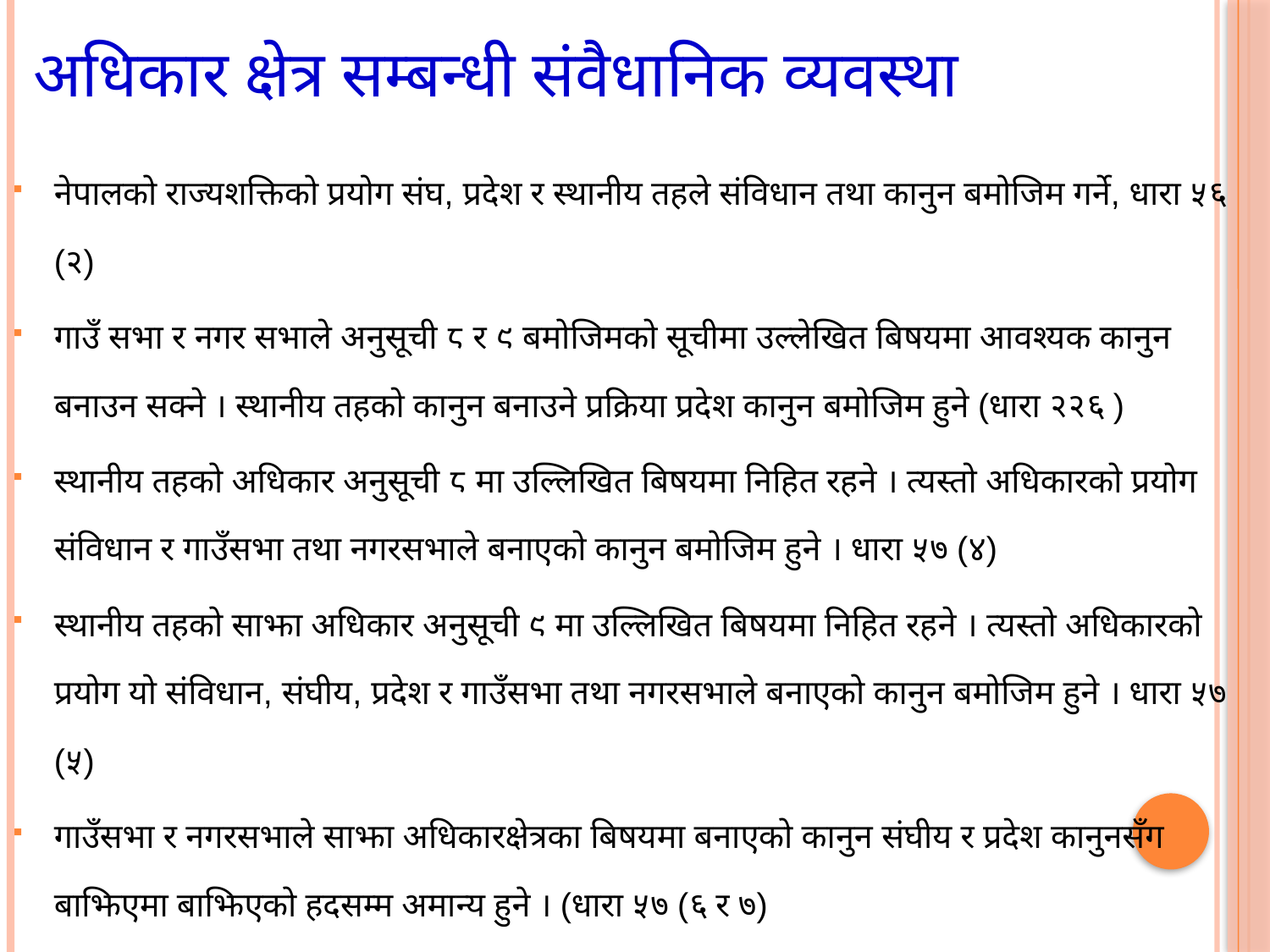

# अधिकार क्षेत्र सम्बन्धी संवैधानिक व्यवस्था
नेपालको राज्यशक्तिको प्रयोग संघ, प्रदेश र स्थानीय तहले संविधान तथा कानुन बमोजिम गर्ने, धारा ५६ (२)
गाउँ सभा र नगर सभाले अनुसूची ८ र ९ बमोजिमको सूचीमा उल्लेखित बिषयमा आवश्यक कानुन बनाउन सक्ने । स्थानीय तहको कानुन बनाउने प्रक्रिया प्रदेश कानुन बमोजिम हुने (धारा २२६ )
स्थानीय तहको अधिकार अनुसूची ८ मा उल्लिखित बिषयमा निहित रहने । त्यस्तो अधिकारको प्रयोग संविधान र गाउँसभा तथा नगरसभाले बनाएको कानुन बमोजिम हुने । धारा ५७ (४)
स्थानीय तहको साझा अधिकार अनुसूची ९ मा उल्लिखित बिषयमा निहित रहने । त्यस्तो अधिकारको प्रयोग यो संविधान, संघीय, प्रदेश र गाउँसभा तथा नगरसभाले बनाएको कानुन बमोजिम हुने । धारा ५७ (५)
गाउँसभा र नगरसभाले साझा अधिकारक्षेत्रका बिषयमा बनाएको कानुन संघीय र प्रदेश कानुनसँग बाझिएमा बाझिएको हदसम्म अमान्य हुने । (धारा ५७ (६ र ७)